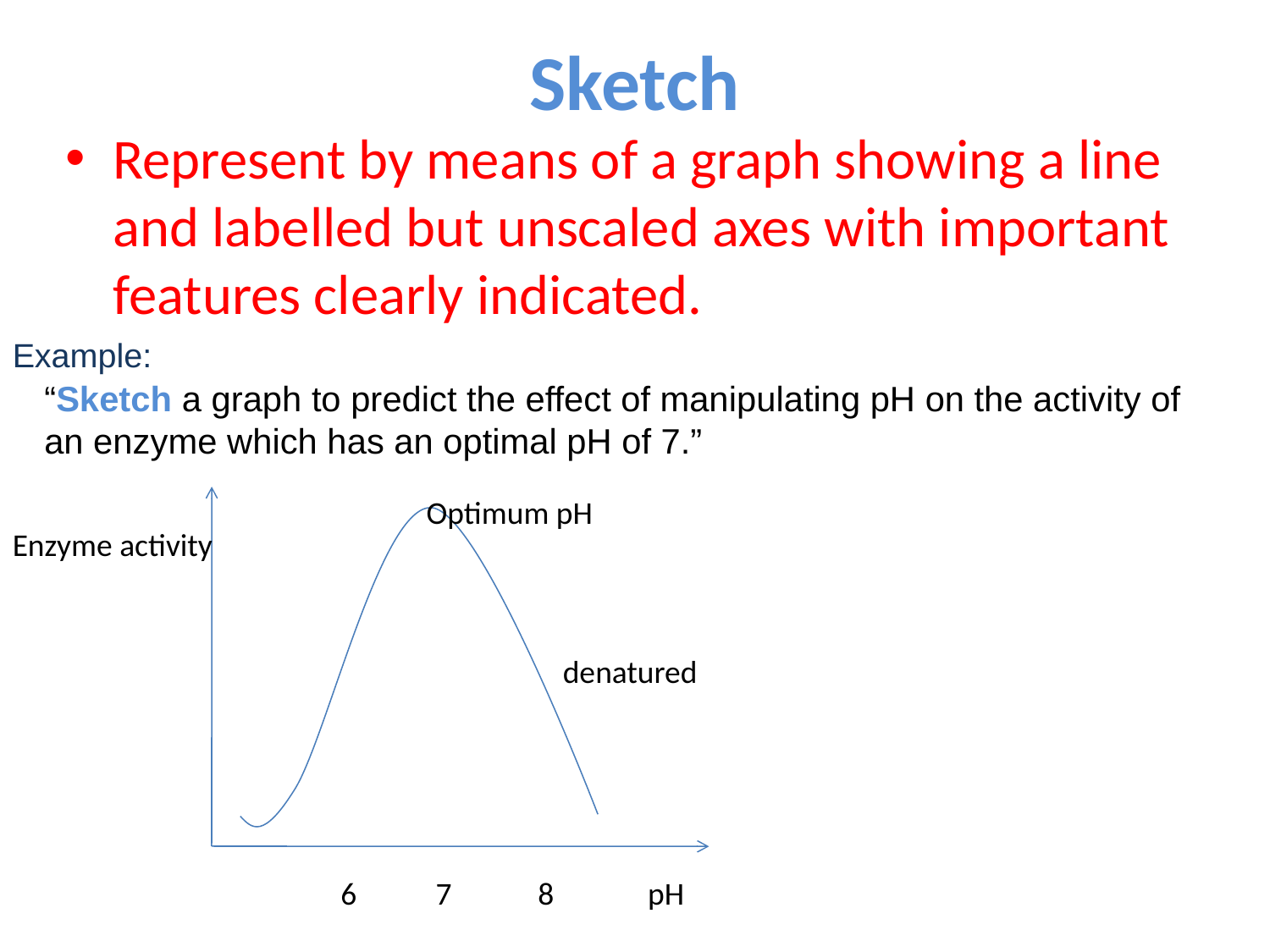

# Sketch
Represent by means of a graph showing a line and labelled but unscaled axes with important features clearly indicated.

Example:
“Sketch a graph to predict the effect of manipulating pH on the activity of an enzyme which has an optimal pH of 7.”
Optimum pH

Enzyme activity
denatured
6           7            8
pH